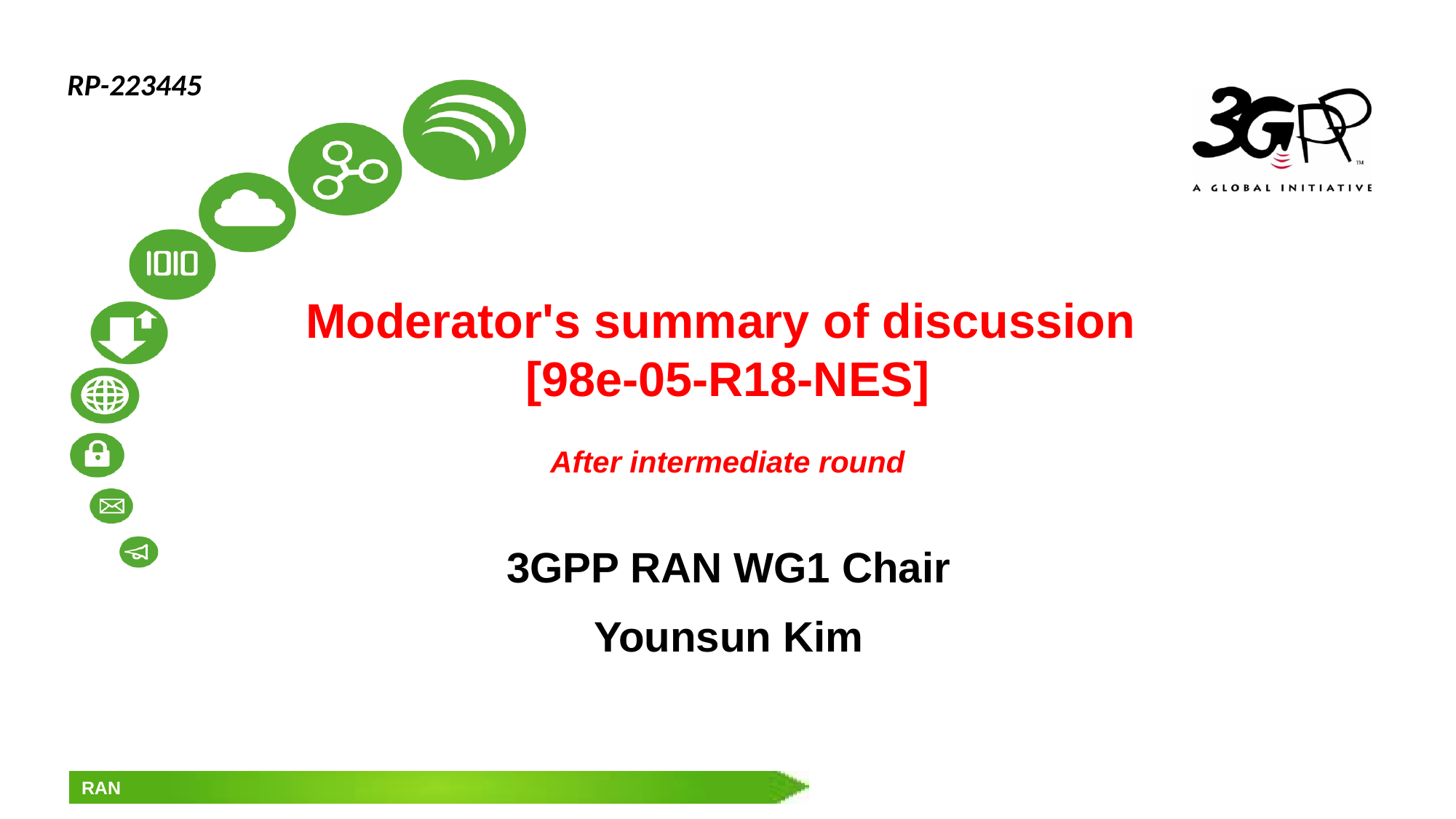

RP-223445
# Moderator's summary of discussion [98e-05-R18-NES] After intermediate round
3GPP RAN WG1 Chair
Younsun Kim